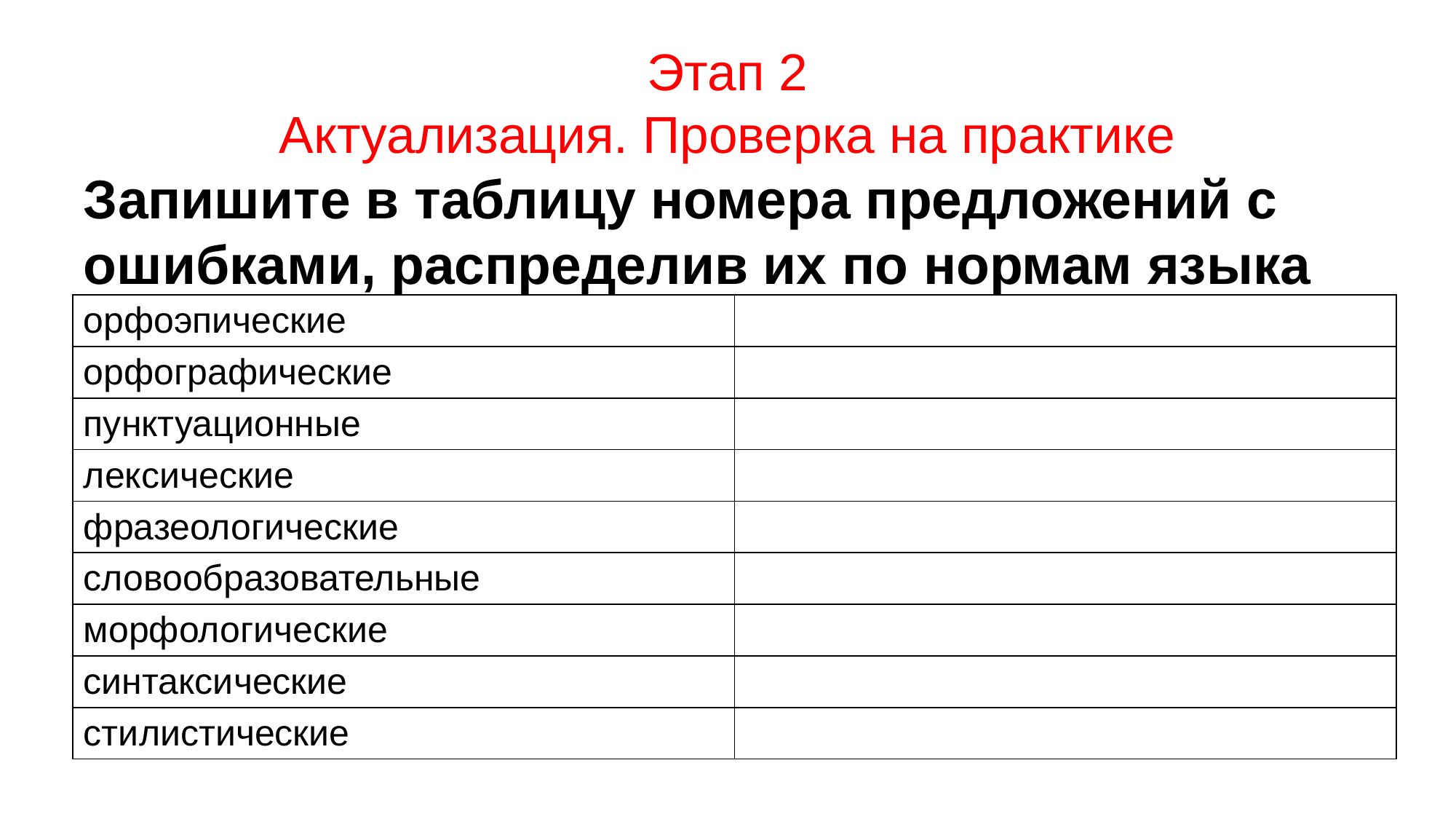

# Этап 2 Актуализация. Проверка на практике
Запишите в таблицу номера предложений с ошибками, распределив их по нормам языка

| орфоэпические |  |
| --- | --- |
| орфографические |  |
| пунктуационные |  |
| лексические |  |
| фразеологические |  |
| словообразовательные |  |
| морфологические |  |
| синтаксические |  |
| стилистические |  |